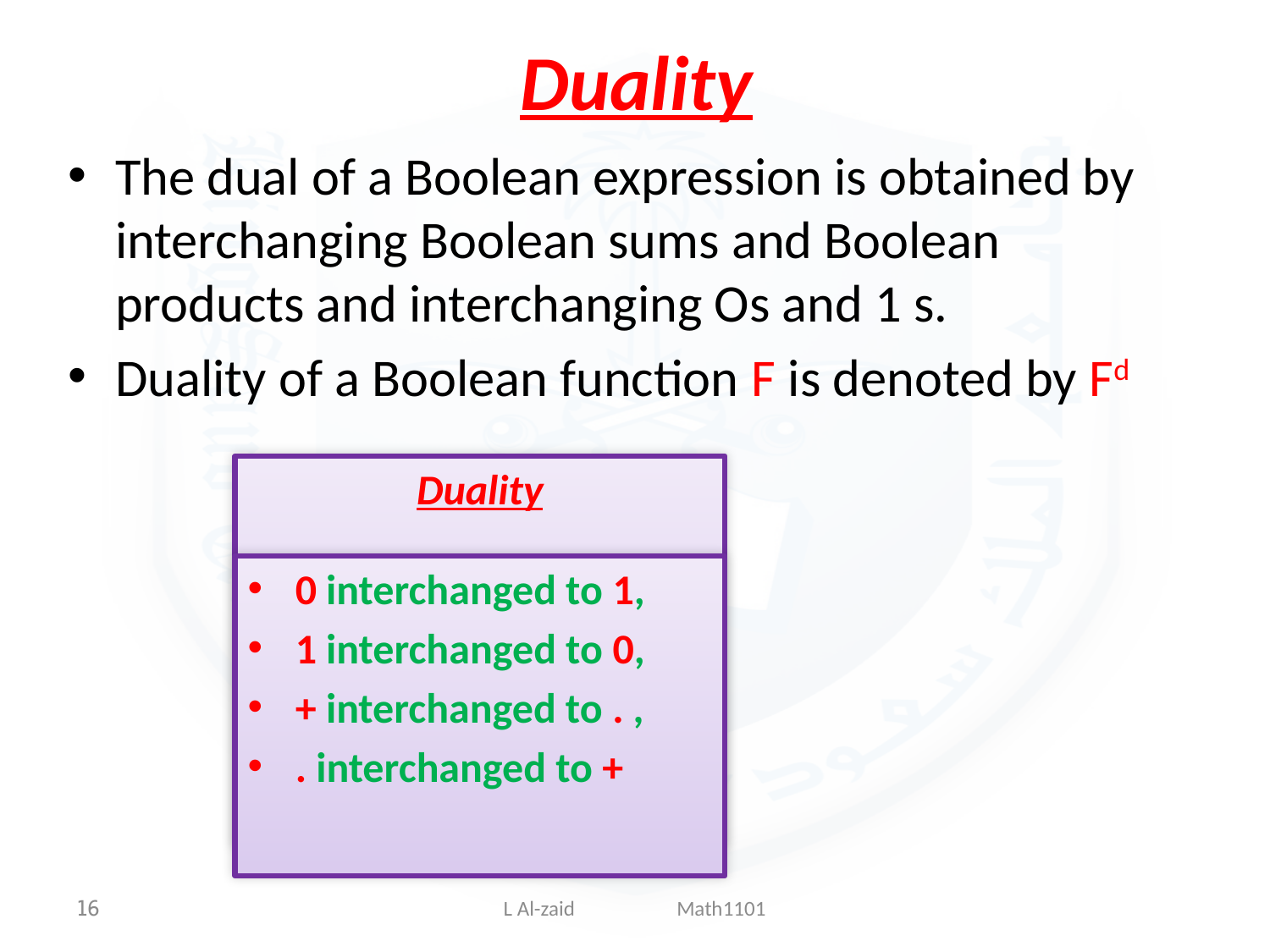

# Duality
The dual of a Boolean expression is obtained by interchanging Boolean sums and Boolean products and interchanging Os and 1 s.
Duality of a Boolean function F is denoted by Fd

Duality
0 interchanged to 1,
1 interchanged to 0,
+ interchanged to . ,
. interchanged to +

16
L Al-zaid                     Math1101